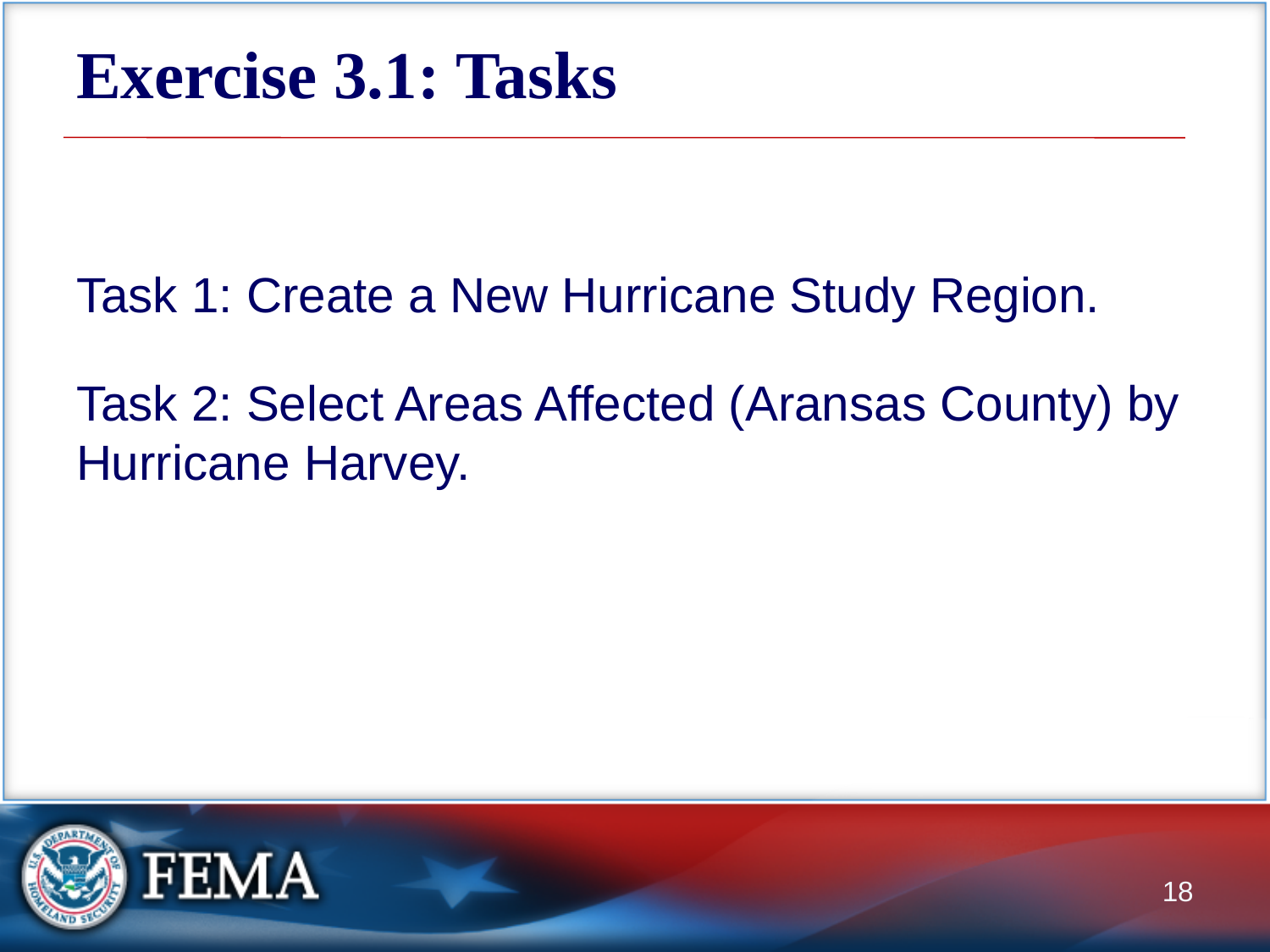

# Exercise 3.1: Tasks

Task 1: Create a New Hurricane Study Region.
Task 2: Select Areas Affected (Aransas County) by Hurricane Harvey.
18